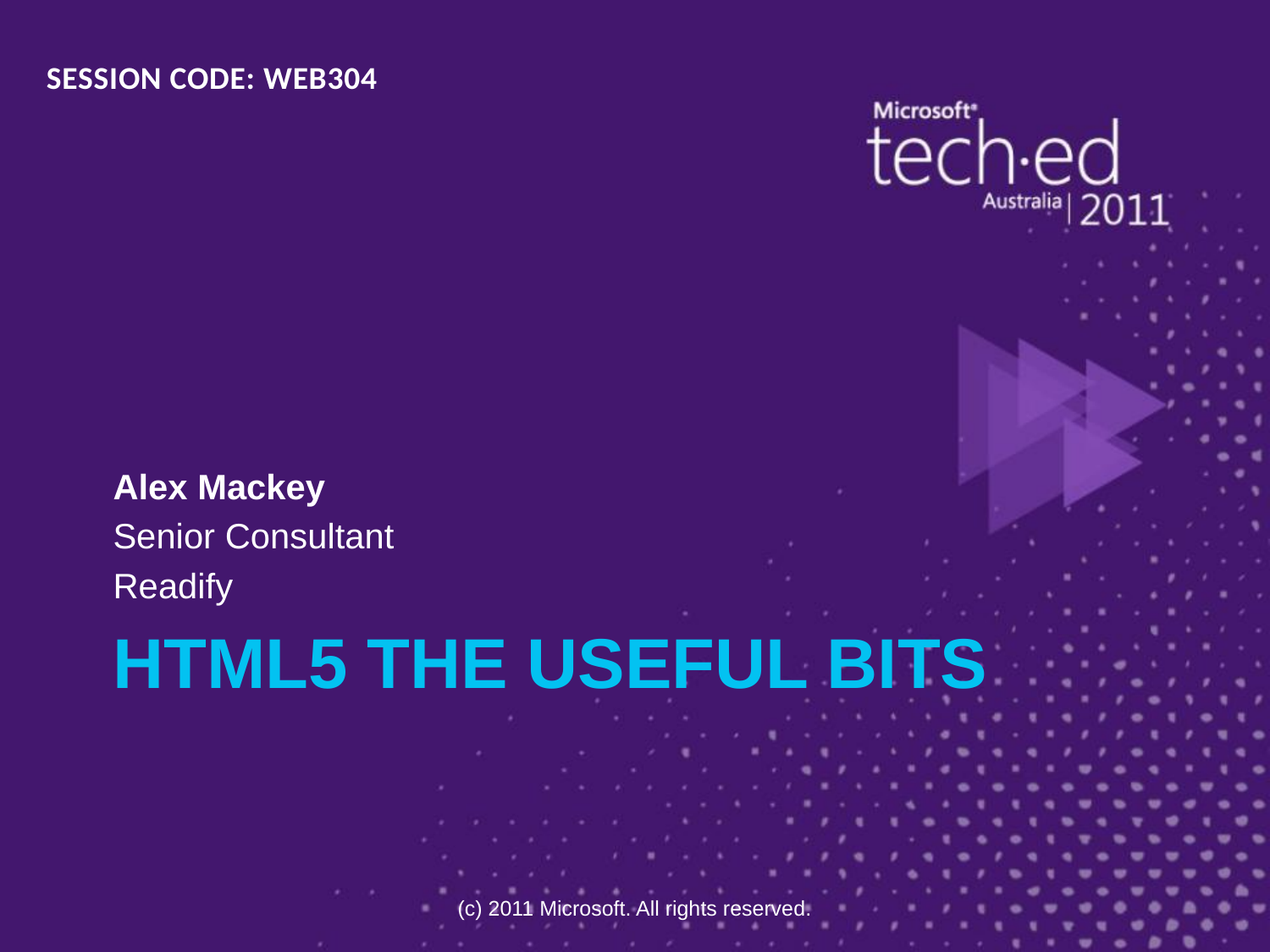

SESSION CODE: WEB304
Alex Mackey
Senior Consultant
Readify
# HTML5 the useful bits
(c) 2011 Microsoft. All rights reserved.